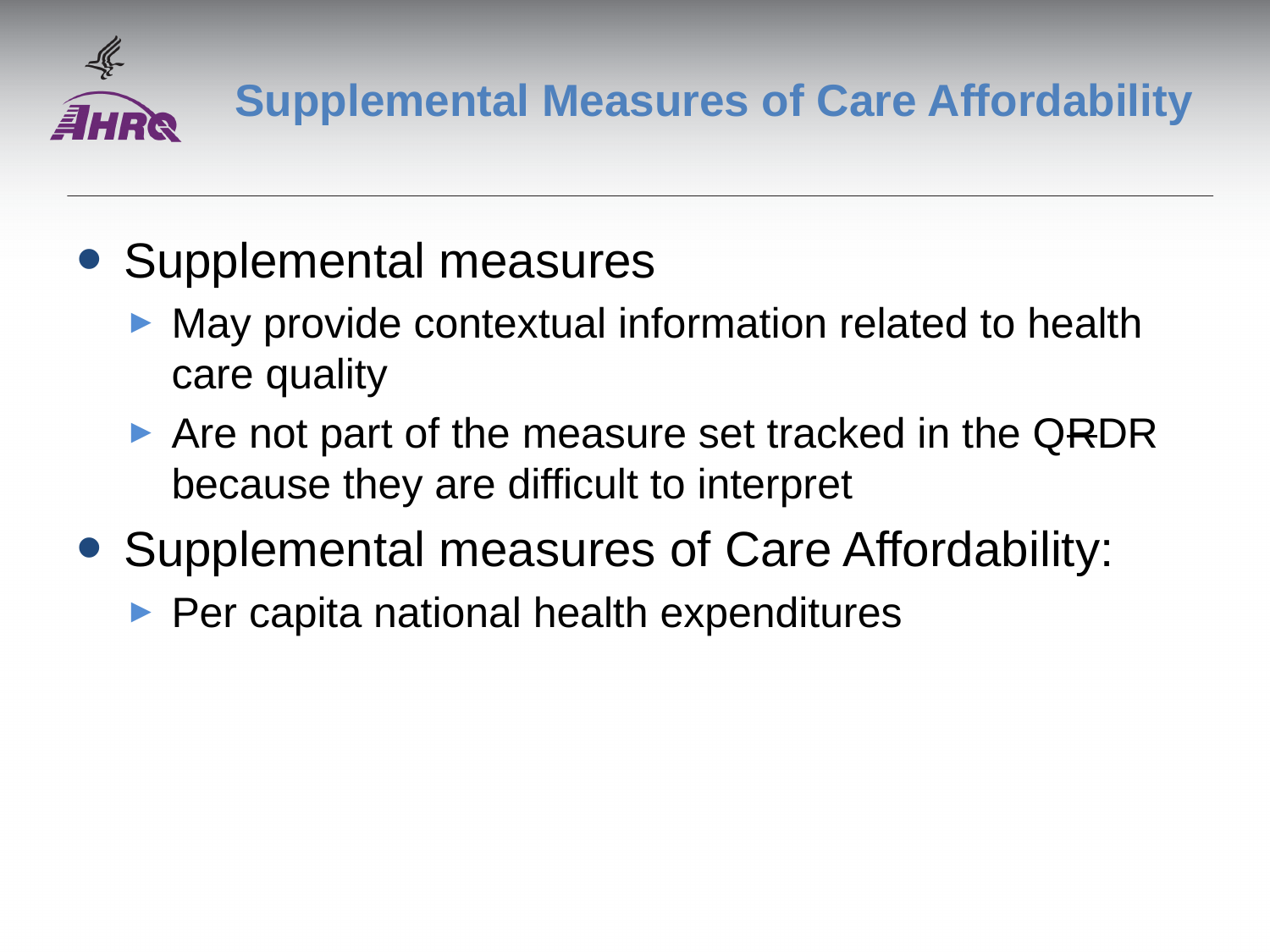

# Supplemental Measures of Care Affordability
Supplemental measures
May provide contextual information related to health care quality
Are not part of the measure set tracked in the QRDR because they are difficult to interpret
Supplemental measures of Care Affordability:
Per capita national health expenditures